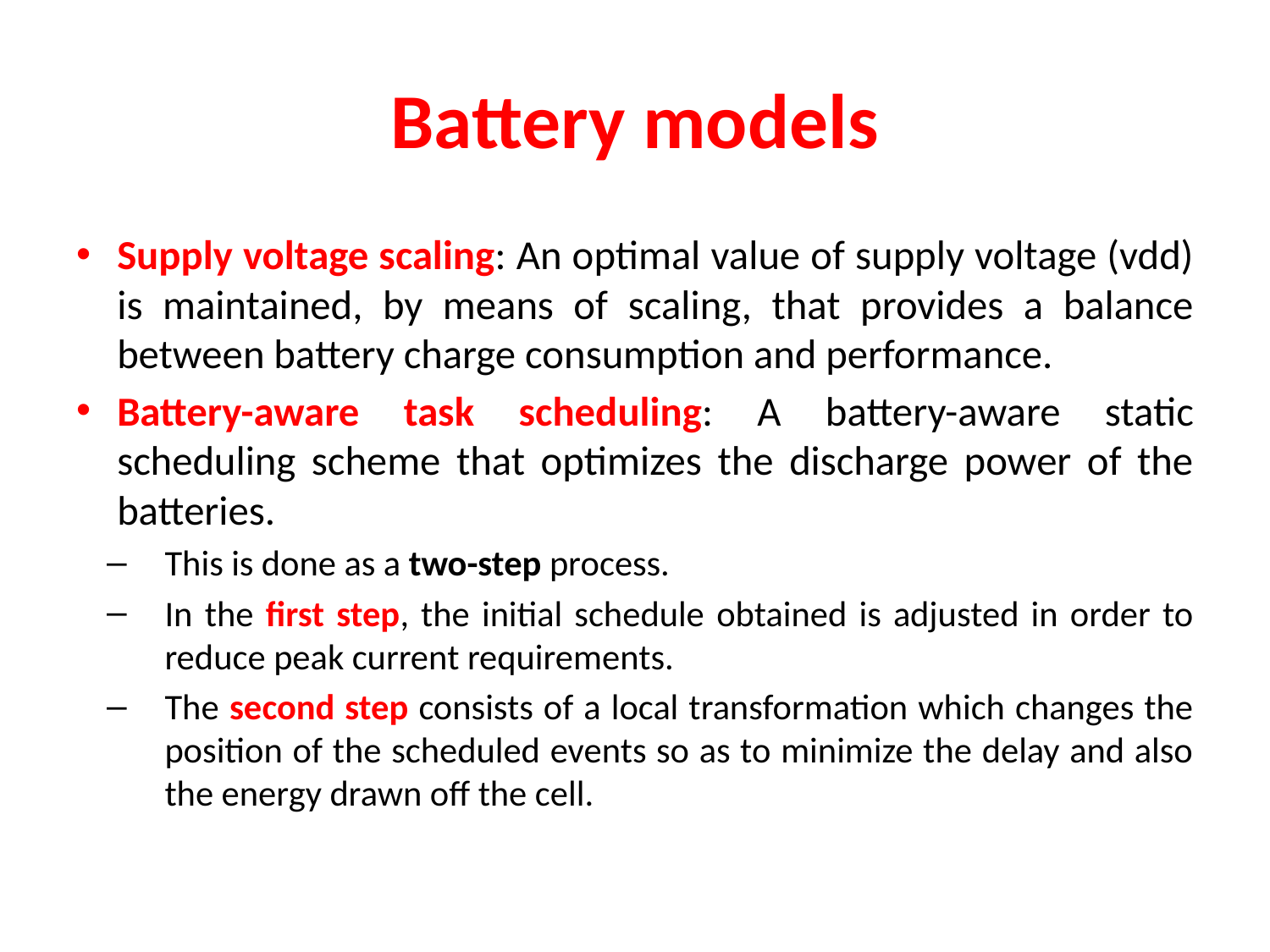

# Battery models
Supply voltage scaling: An optimal value of supply voltage (vdd) is maintained, by means of scaling, that provides a balance between battery charge consumption and performance.
Battery-aware task scheduling: A battery-aware static scheduling scheme that optimizes the discharge power of the batteries.
This is done as a two-step process.
In the first step, the initial schedule obtained is adjusted in order to reduce peak current requirements.
The second step consists of a local transformation which changes the position of the scheduled events so as to minimize the delay and also the energy drawn off the cell.